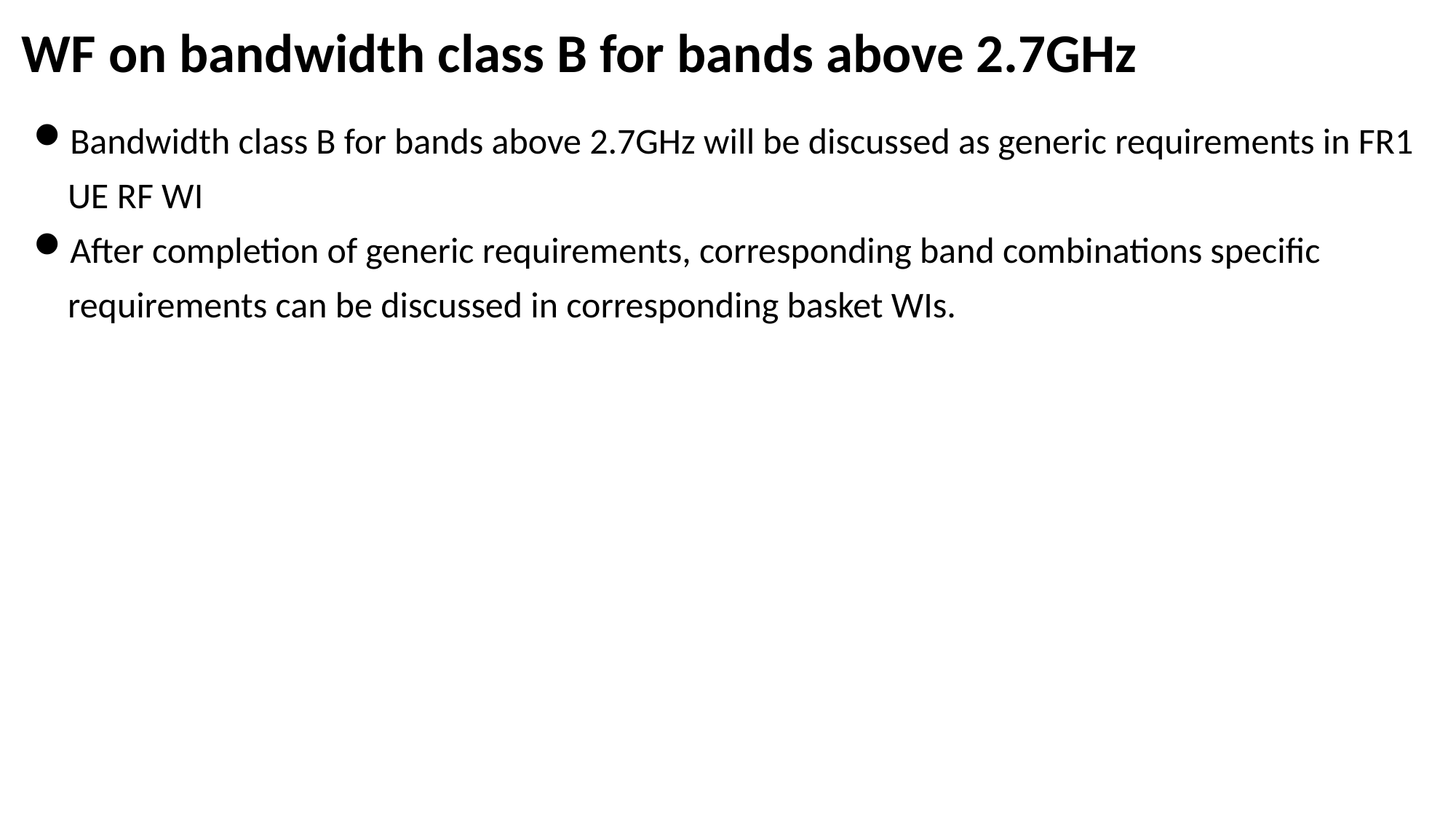

# WF on bandwidth class B for bands above 2.7GHz
Bandwidth class B for bands above 2.7GHz will be discussed as generic requirements in FR1 UE RF WI
After completion of generic requirements, corresponding band combinations specific requirements can be discussed in corresponding basket WIs.